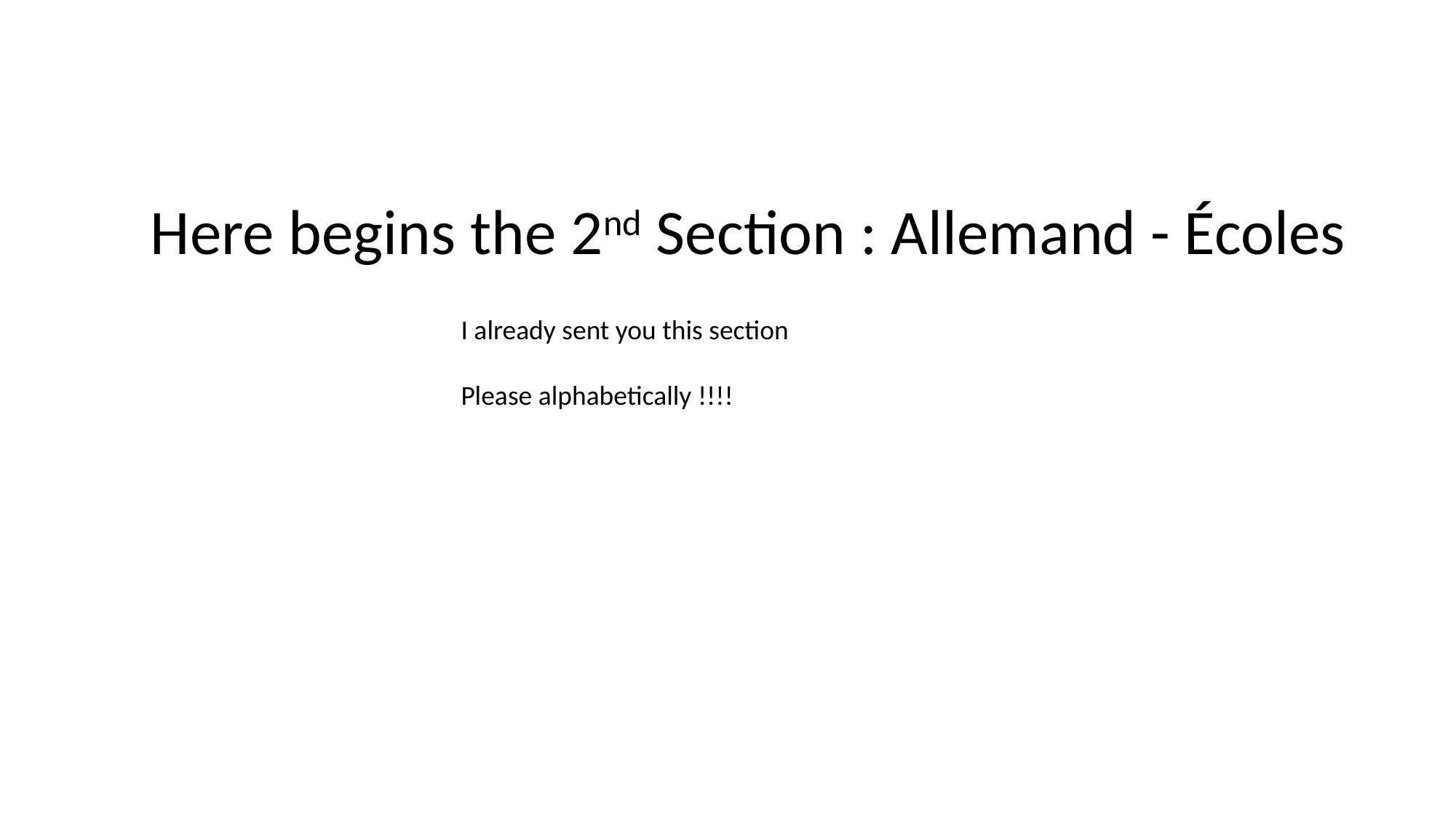

# Here begins the 2nd Section : Allemand - Écoles
I already sent you this section

Please alphabetically !!!!